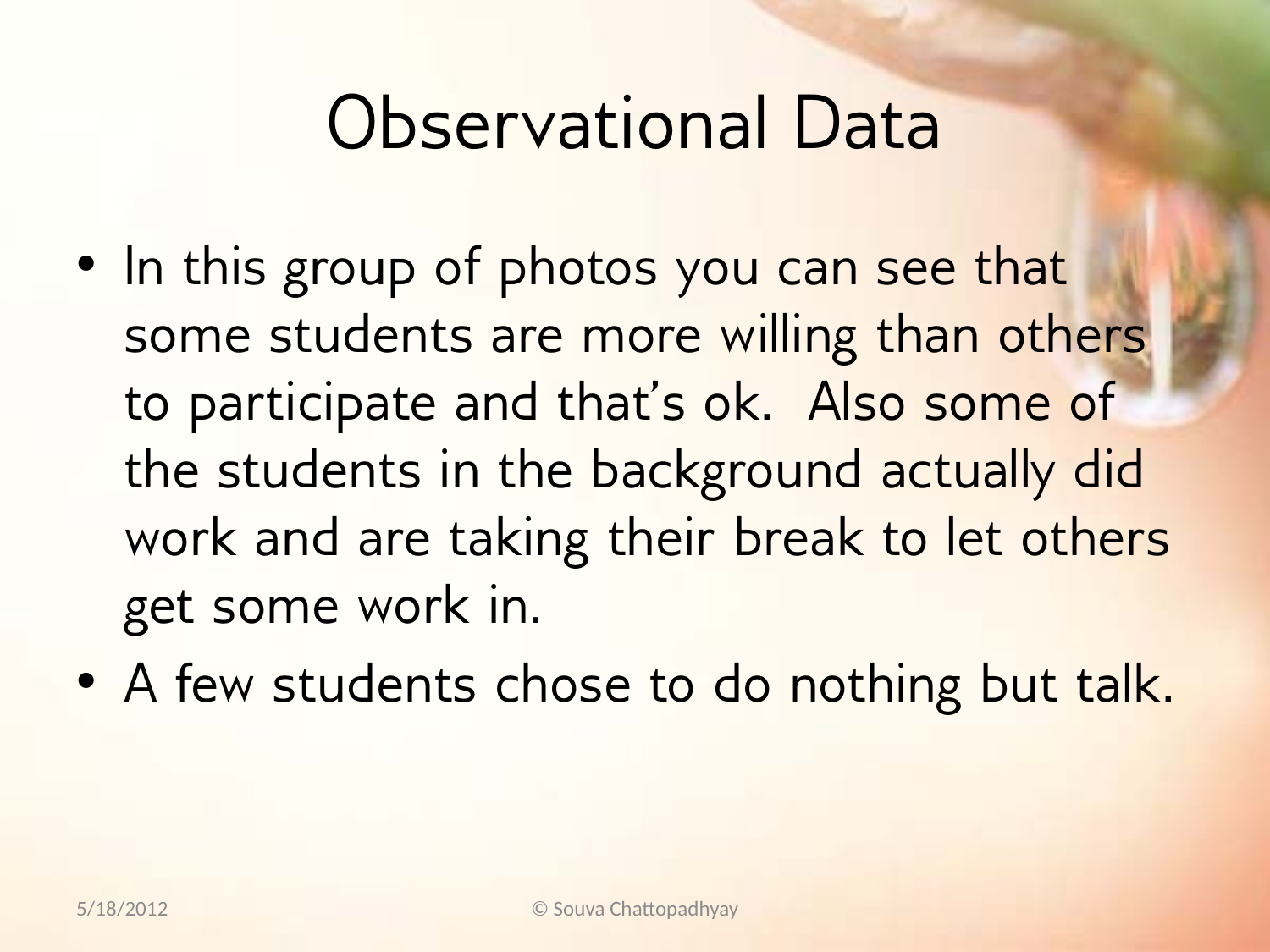

# Observational Data
In this group of photos you can see that some students are more willing than others to participate and that’s ok.  Also some of the students in the background actually did work and are taking their break to let others get some work in.
A few students chose to do nothing but talk.

5/18/2012
© Souva Chattopadhyay